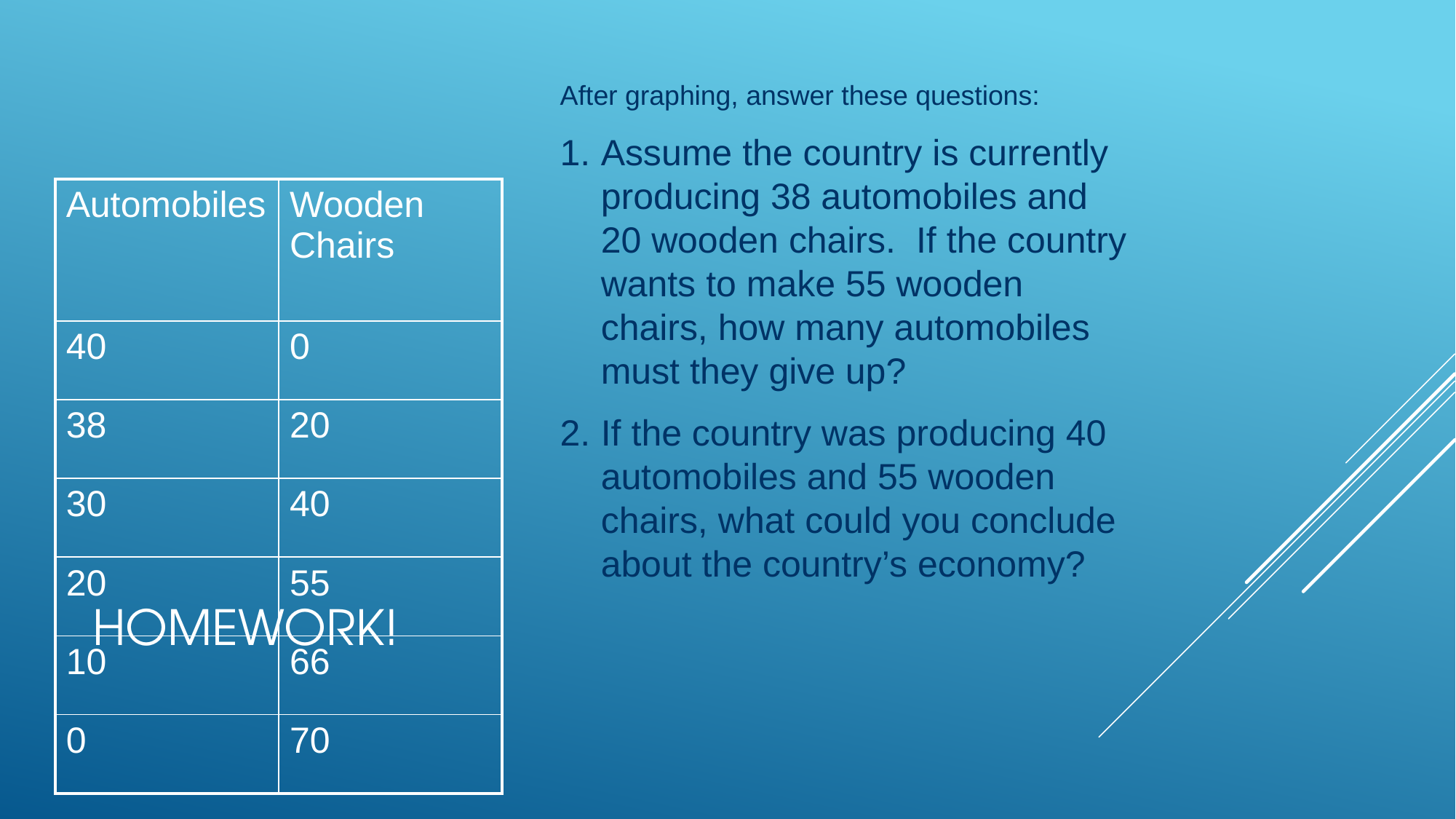

After graphing, answer these questions:
Assume the country is currently producing 38 automobiles and 20 wooden chairs.  If the country wants to make 55 wooden chairs, how many automobiles must they give up?
If the country was producing 40 automobiles and 55 wooden chairs, what could you conclude about the country’s economy?
| Automobiles | Wooden Chairs |
| --- | --- |
| 40 | 0 |
| 38 | 20 |
| 30 | 40 |
| 20 | 55 |
| 10 | 66 |
| 0 | 70 |
# Homework!